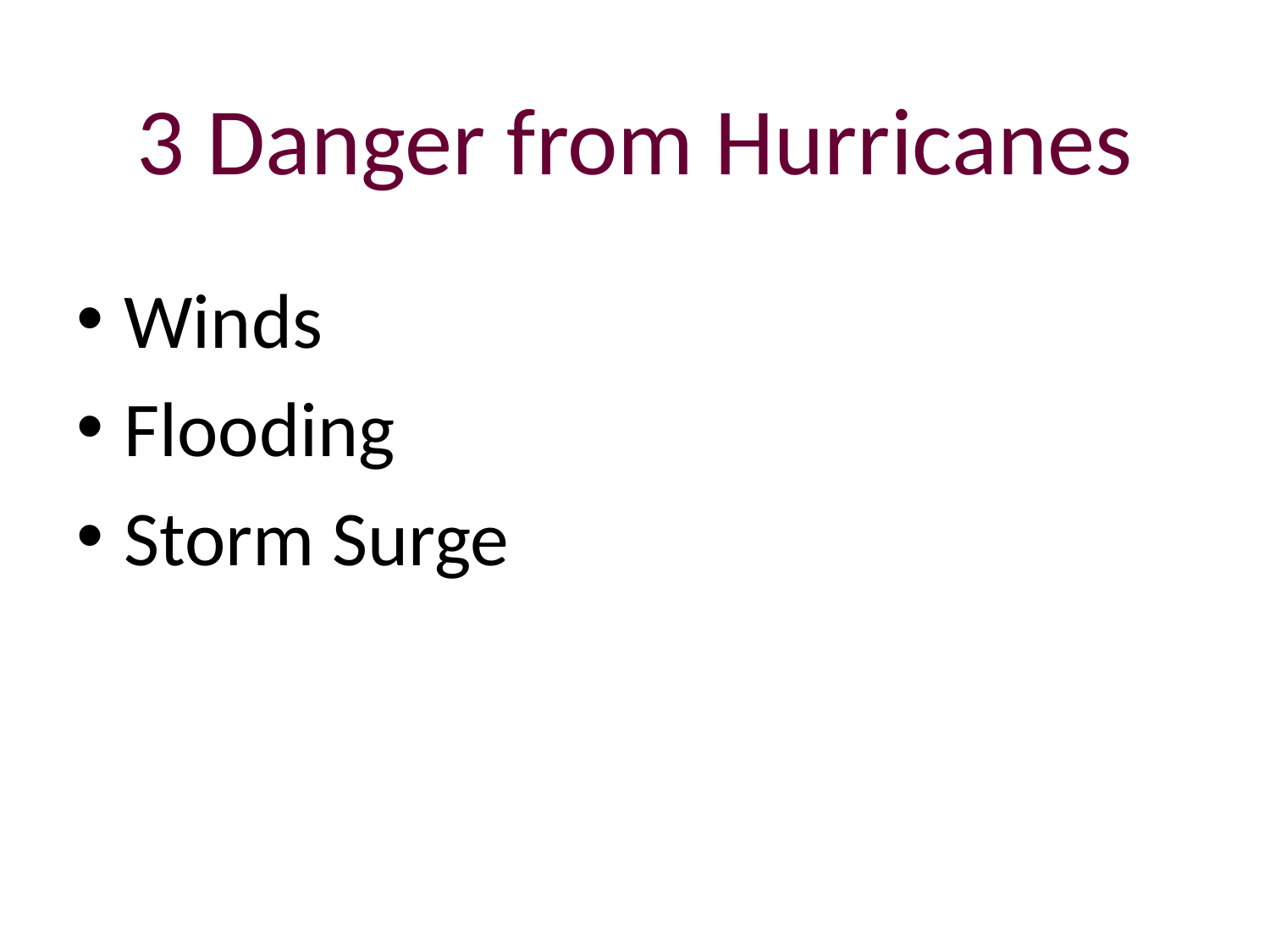

# 3 Danger from Hurricanes
Winds
Flooding
Storm Surge